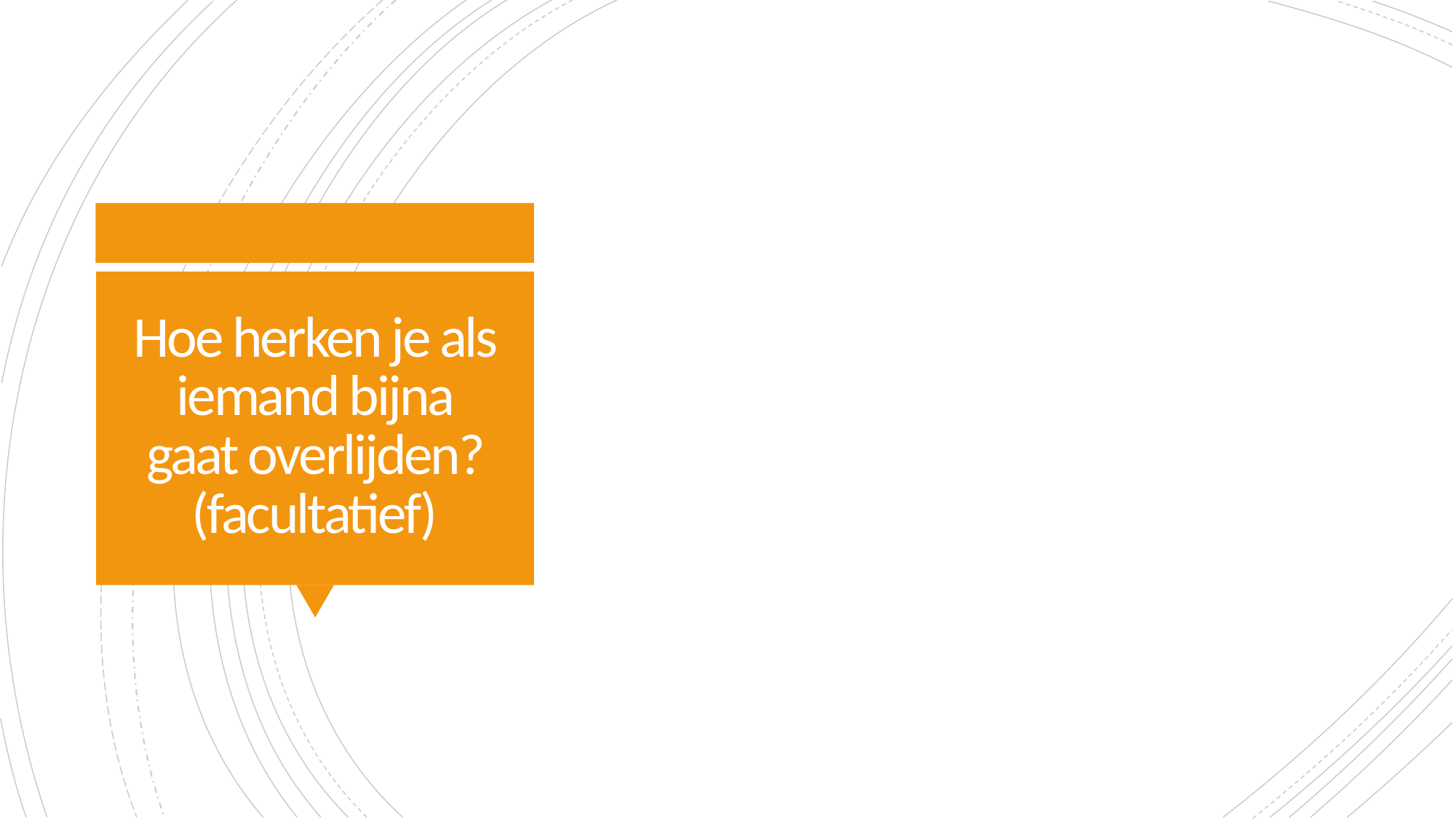

# Hoe herken je als iemand bijna gaat overlijden? (facultatief)